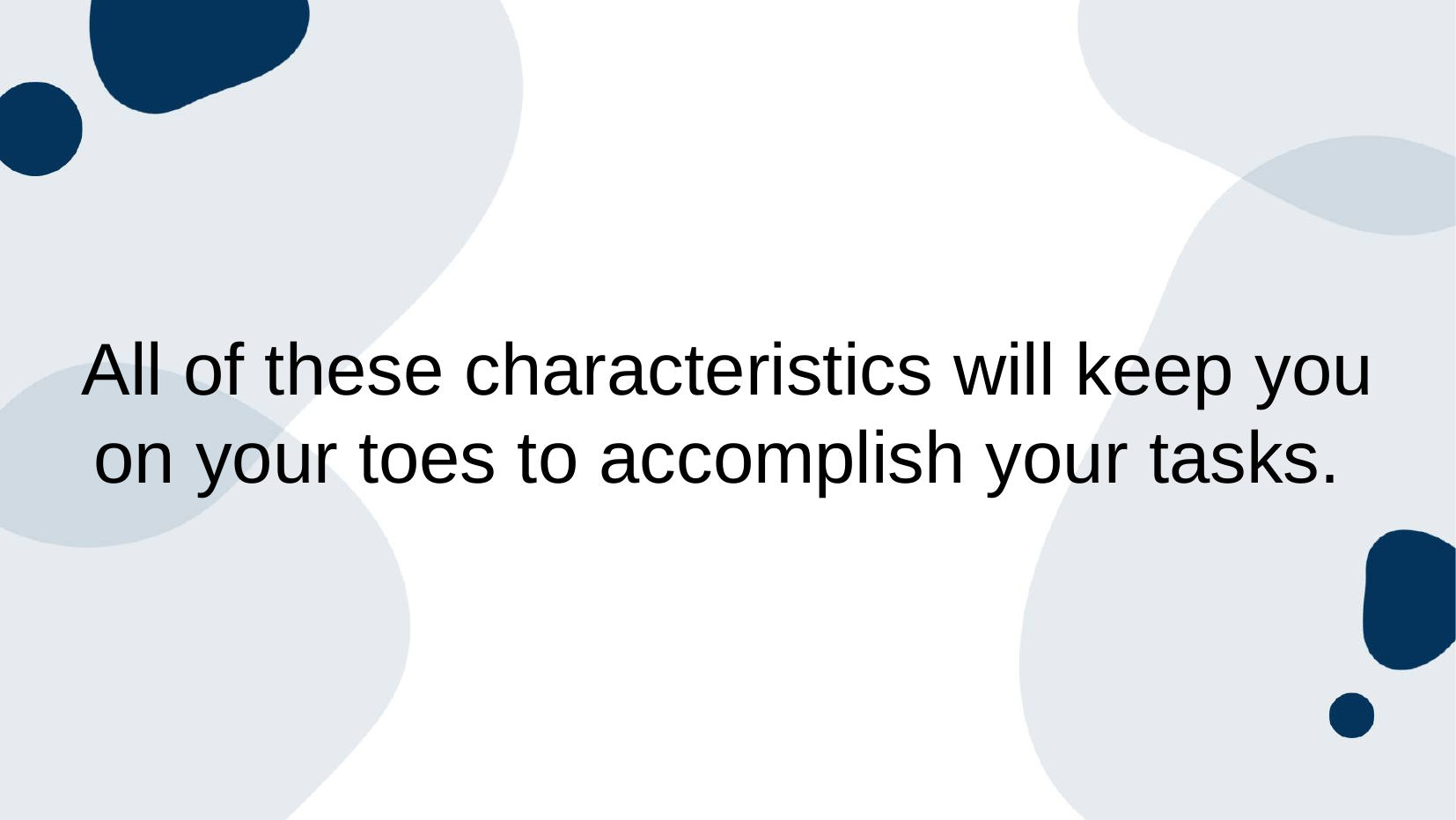

All of these characteristics will keep you on your toes to accomplish your tasks.